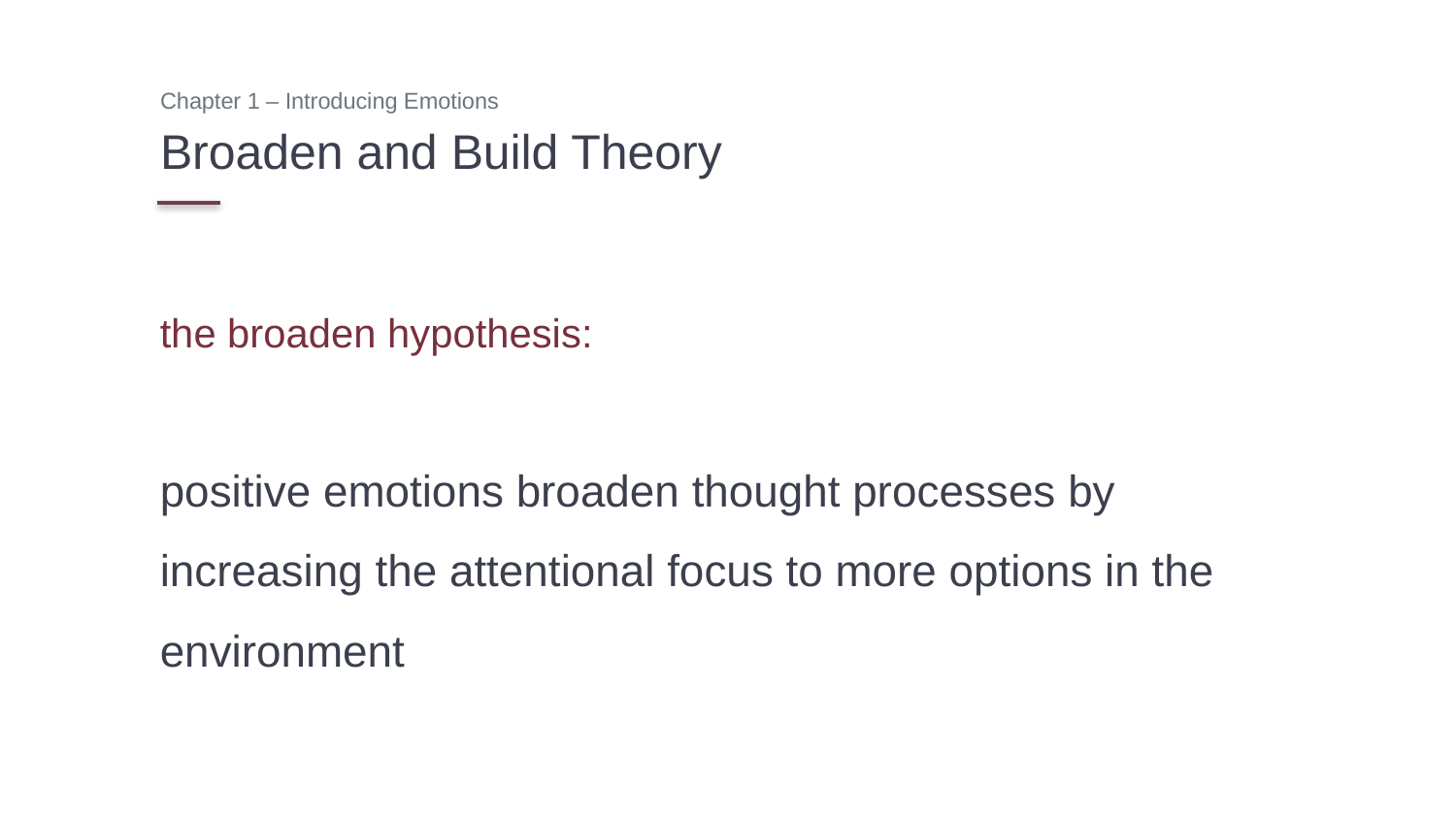

Chapter 1 – Introducing Emotions
# Broaden and Build Theory
the broaden hypothesis:
positive emotions broaden thought processes by increasing the attentional focus to more options in the environment